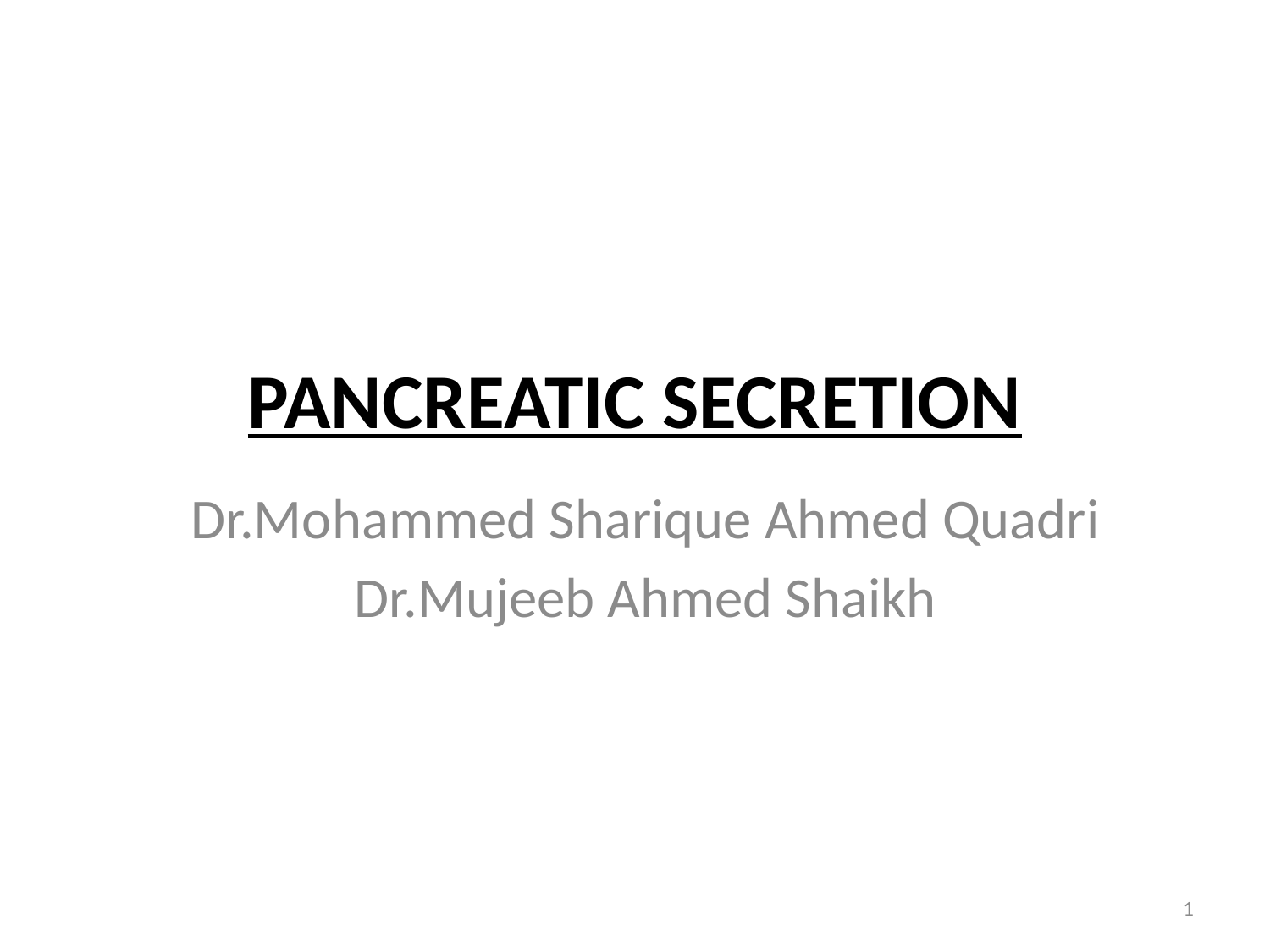

# PANCREATIC SECRETION
Dr.Mohammed Sharique Ahmed Quadri
Dr.Mujeeb Ahmed Shaikh
1